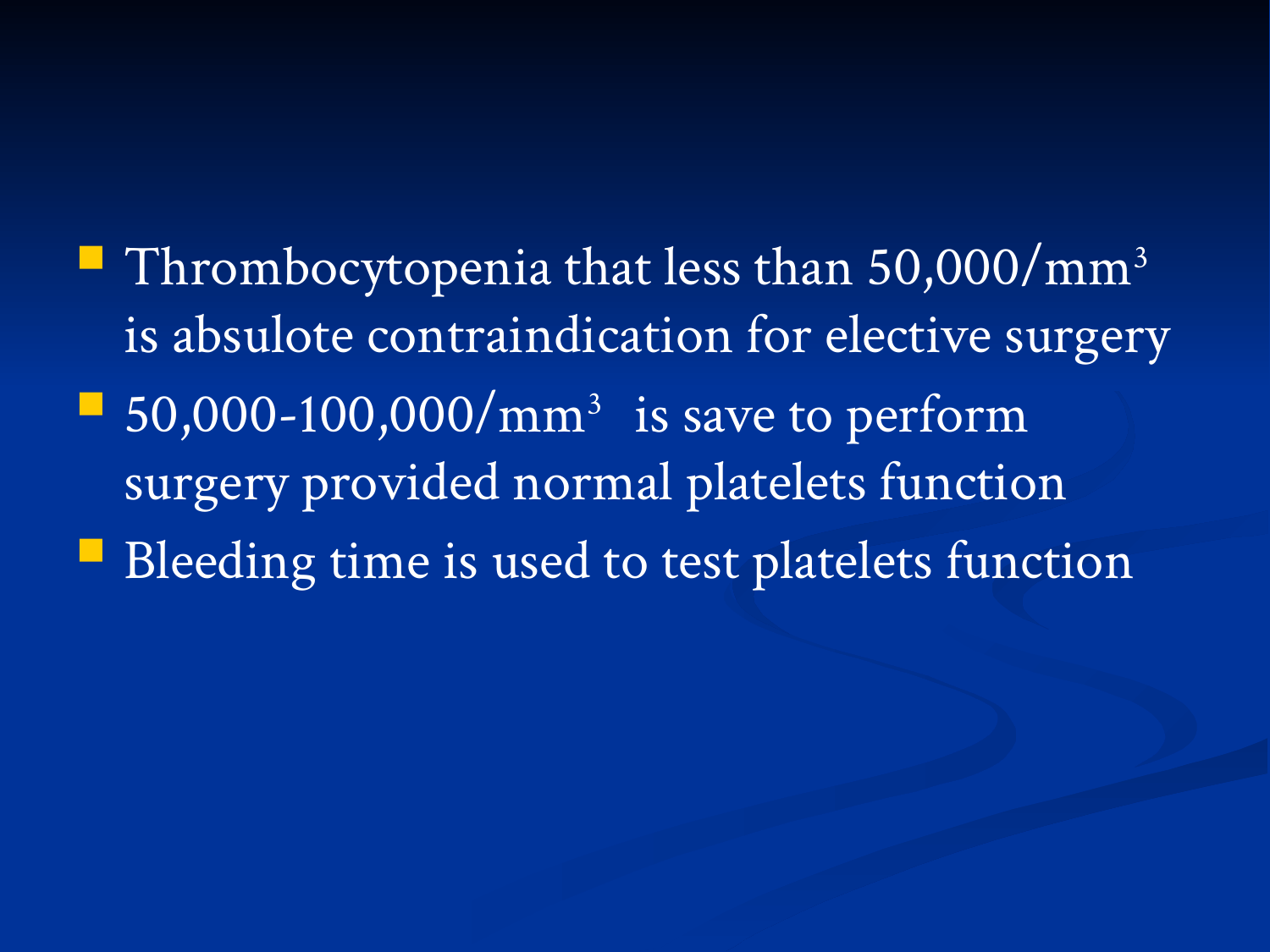

#
Thrombocytopenia that less than 50,000/mm3 is absulote contraindication for elective surgery
50,000-100,000/mm3   is save to perform surgery provided normal platelets function
Bleeding time is used to test platelets function